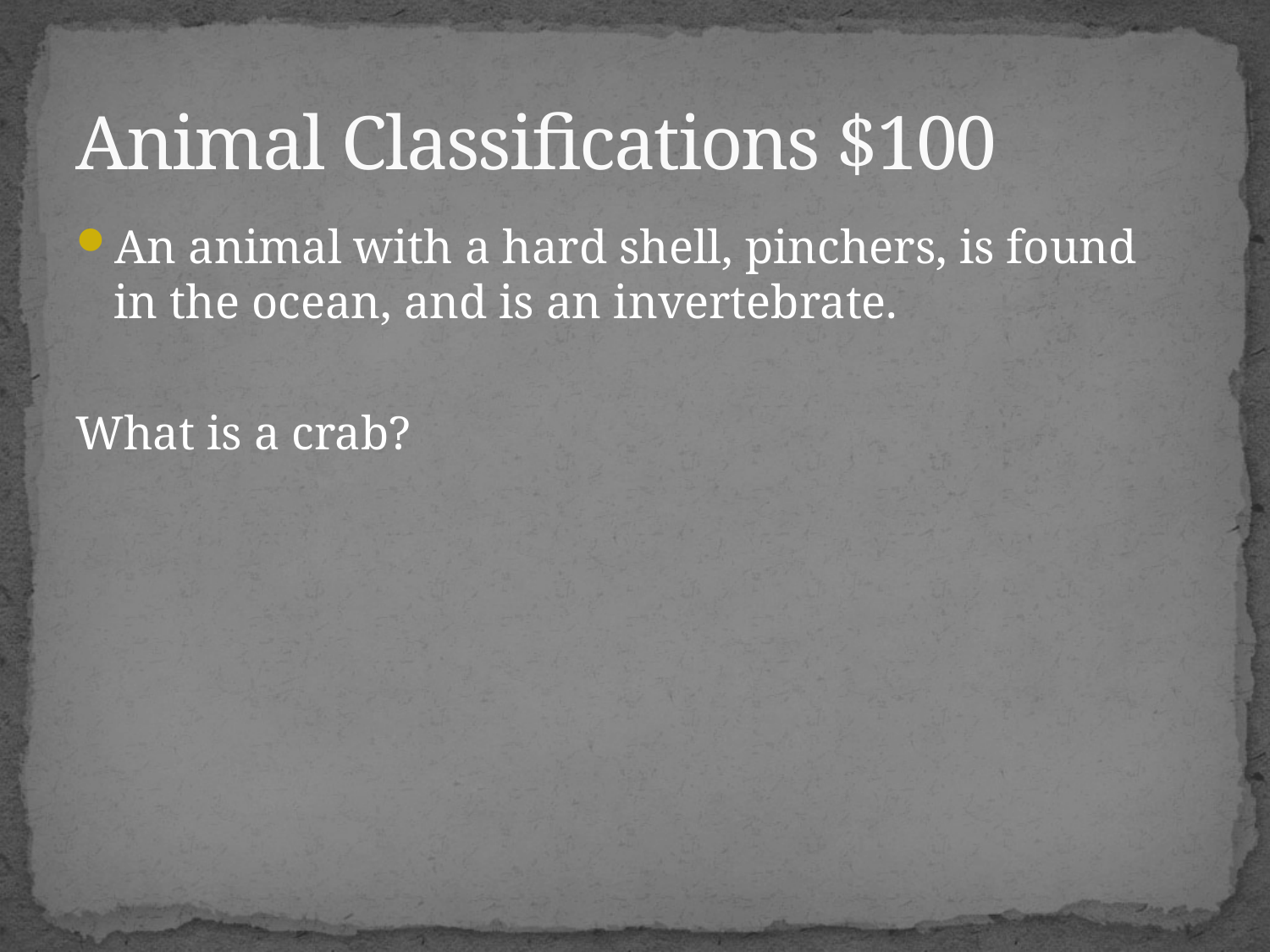

# Animal Classifications $100
An animal with a hard shell, pinchers, is found in the ocean, and is an invertebrate.

What is a crab?